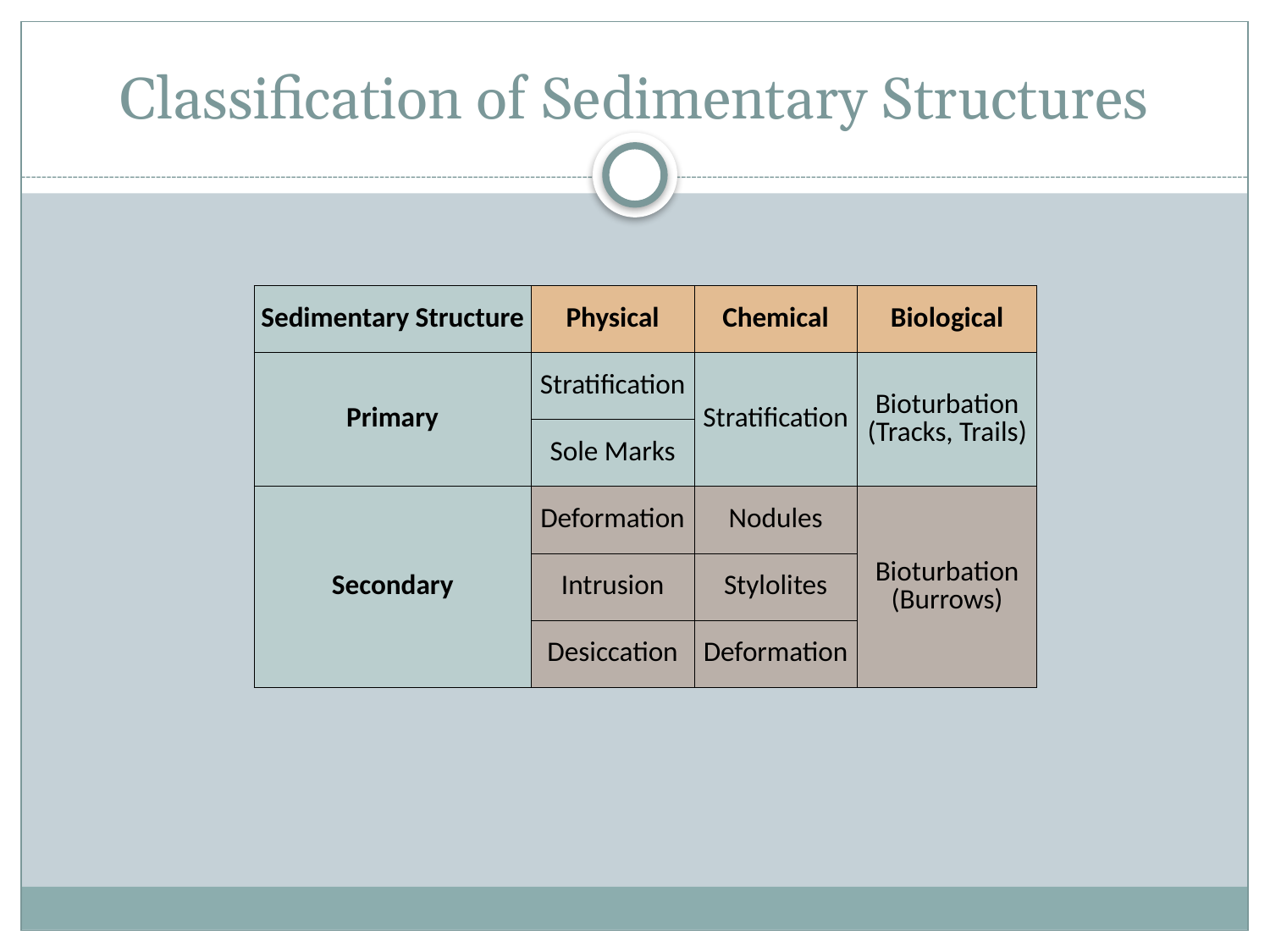

# Classification of Sedimentary Structures
| Sedimentary Structure | Physical | Chemical | Biological |
| --- | --- | --- | --- |
| Primary | Stratification | Stratification | Bioturbation (Tracks, Trails) |
|  | Sole Marks |  |  |
| Secondary | Deformation | Nodules | Bioturbation (Burrows) |
|  | Intrusion | Stylolites |  |
|  | Desiccation | Deformation |  |